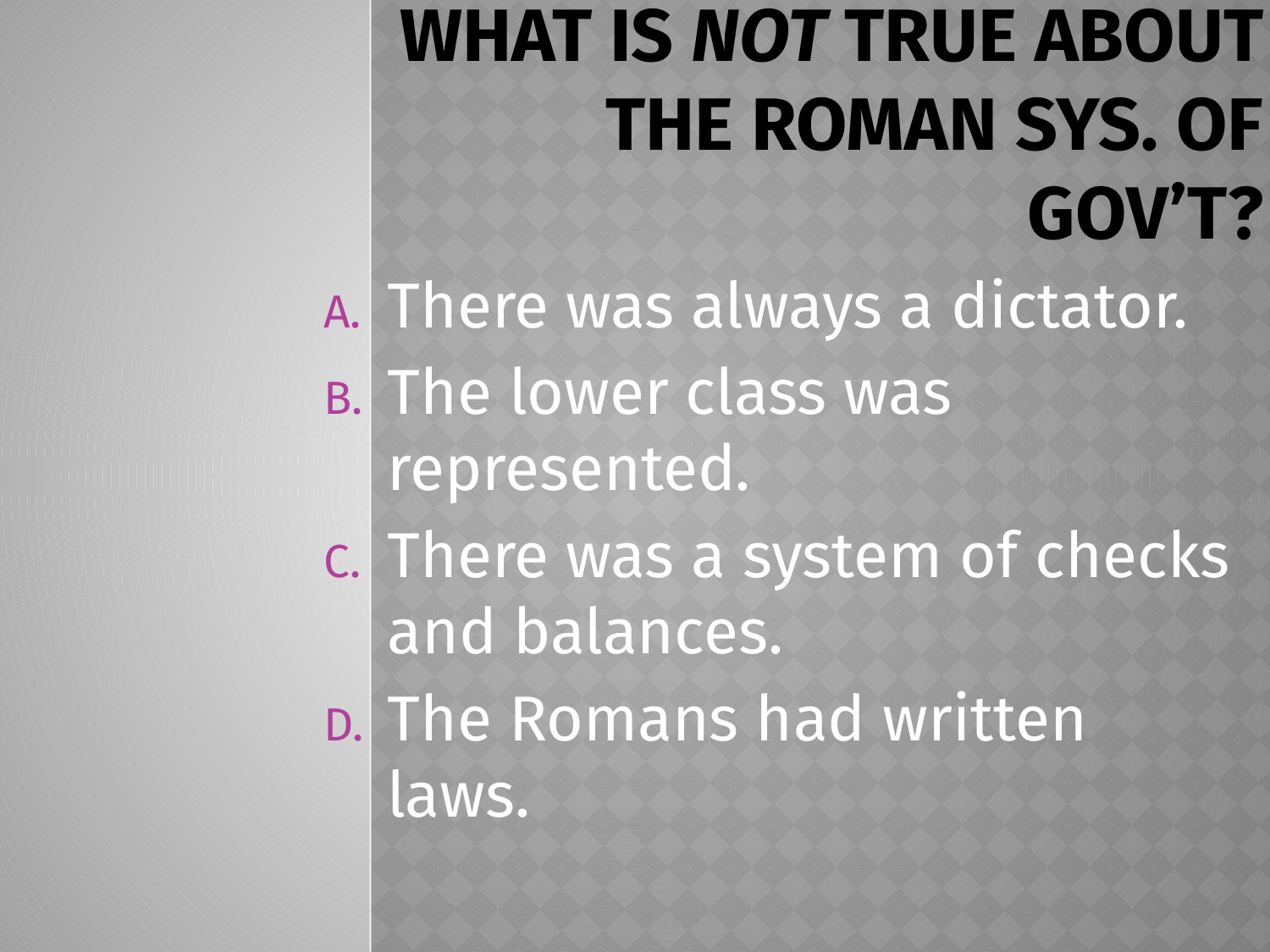

# What is not true about the roman sys. Of gov’t?
There was always a dictator.
The lower class was represented.
There was a system of checks and balances.
The Romans had written laws.